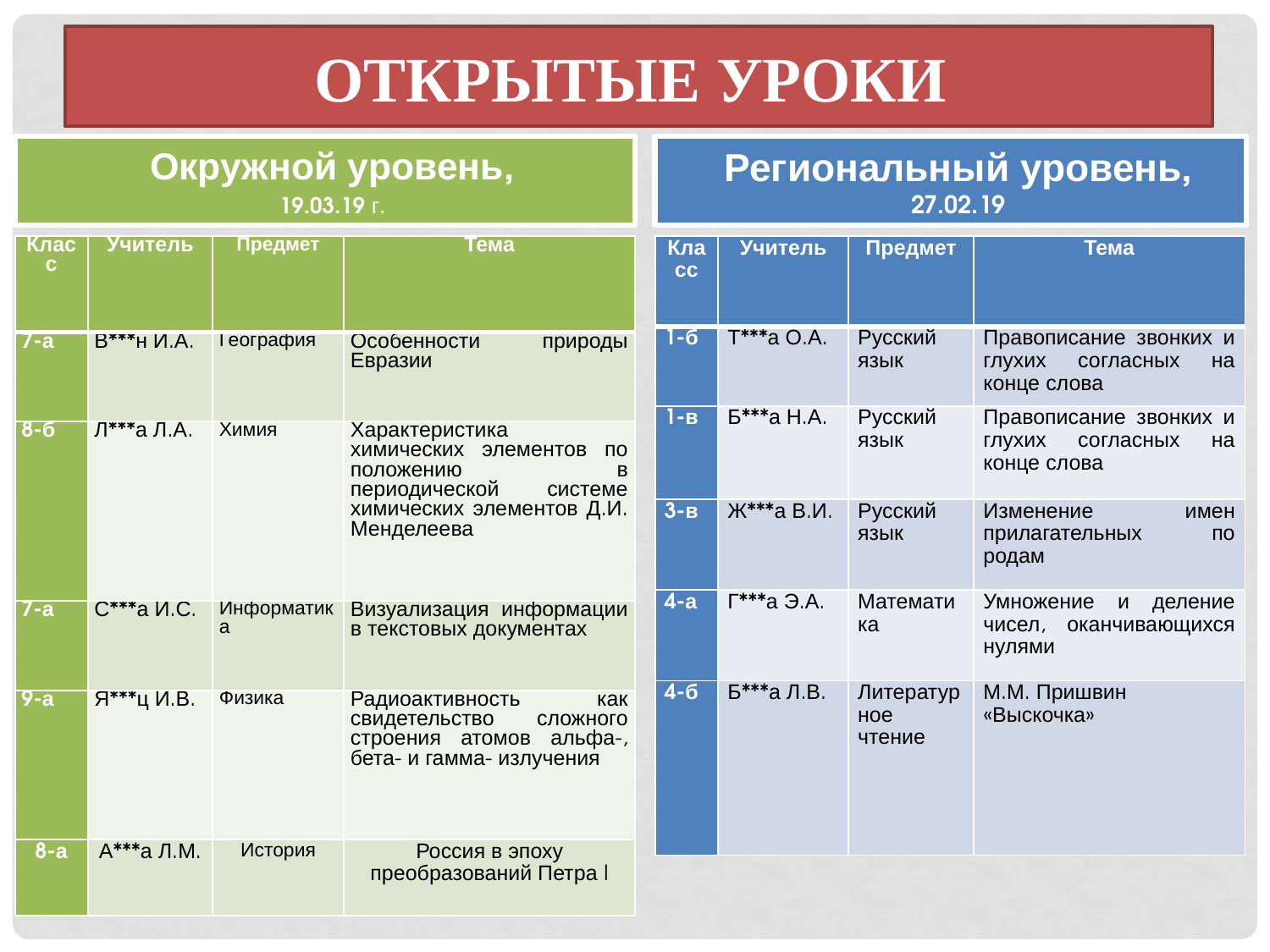

Открытые уроки
Окружной уровень,
19.03.19 г.
Региональный уровень, 27.02.19

| Класс | Учитель | Предмет | Тема |
| --- | --- | --- | --- |
| 7-а | В\*\*\*н И.А. | География | Особенности природы Евразии |
| 8-б | Л\*\*\*а Л.А. | Химия | Характеристика химических элементов по положению в периодической системе химических элементов Д.И. Менделеева |
| 7-а | С\*\*\*а И.С. | Информатика | Визуализация информации в текстовых документах |
| 9-а | Я\*\*\*ц И.В. | Физика | Радиоактивность как свидетельство сложного строения атомов альфа-, бета- и гамма- излучения |
| 8-а | А\*\*\*а Л.М. | История | Россия в эпоху преобразований Петра I |
| Класс | Учитель | Предмет | Тема |
| --- | --- | --- | --- |
| 1-б | Т\*\*\*а О.А. | Русский язык | Правописание звонких и глухих согласных на конце слова |
| 1-в | Б\*\*\*а Н.А. | Русский язык | Правописание звонких и глухих согласных на конце слова |
| 3-в | Ж\*\*\*а В.И. | Русский язык | Изменение имен прилагательных по родам |
| 4-а | Г\*\*\*а Э.А. | Математика | Умножение и деление чисел, оканчивающихся нулями |
| 4-б | Б\*\*\*а Л.В. | Литературное чтение | М.М. Пришвин «Выскочка» |